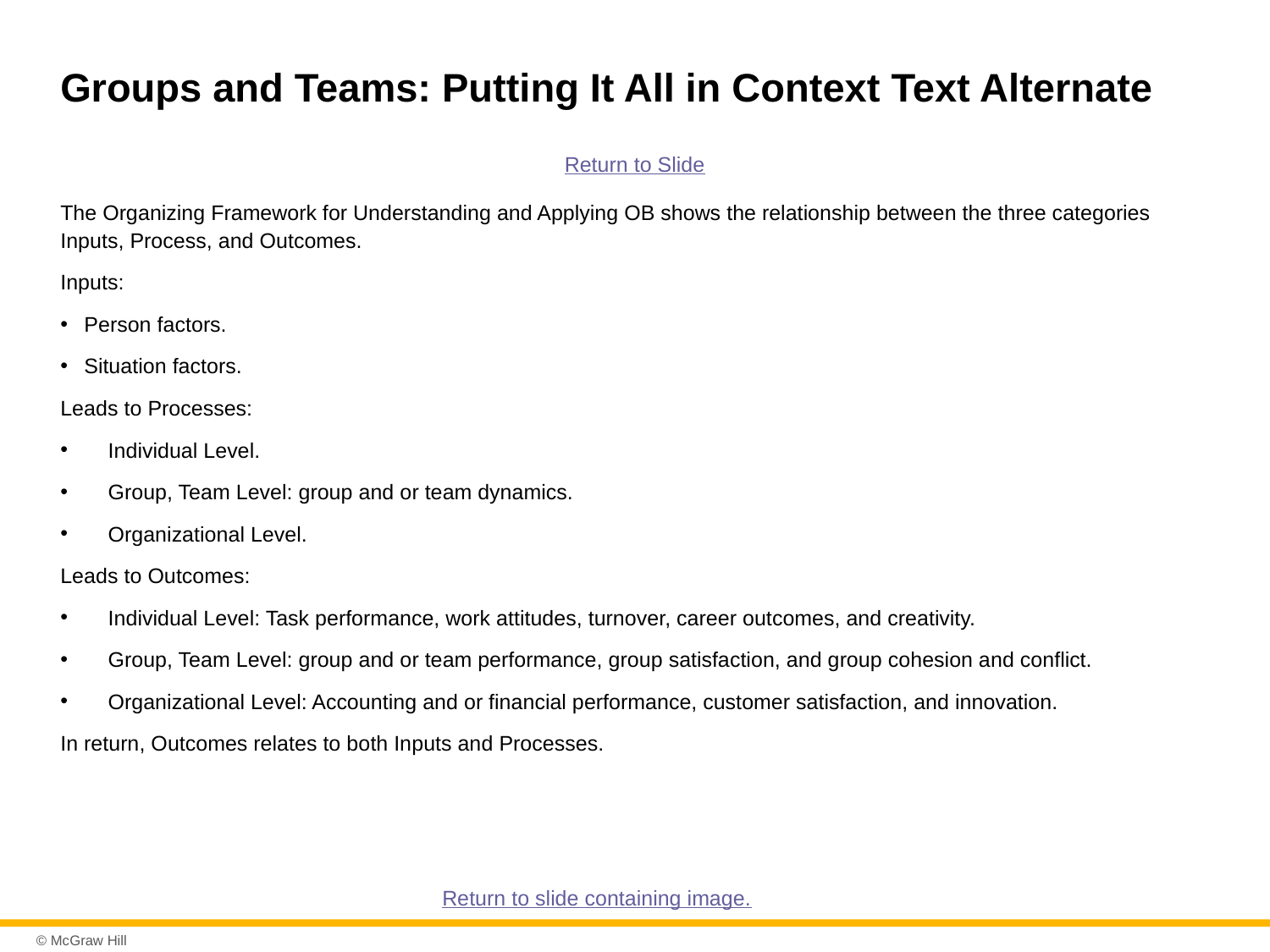

# Groups and Teams: Putting It All in Context Text Alternate
Return to Slide
The Organizing Framework for Understanding and Applying OB shows the relationship between the three categories Inputs, Process, and Outcomes.
Inputs:
Person factors.
Situation factors.
Leads to Processes:
Individual Level.
Group, Team Level: group and or team dynamics.
Organizational Level.
Leads to Outcomes:
Individual Level: Task performance, work attitudes, turnover, career outcomes, and creativity.
Group, Team Level: group and or team performance, group satisfaction, and group cohesion and conflict.
Organizational Level: Accounting and or financial performance, customer satisfaction, and innovation.
In return, Outcomes relates to both Inputs and Processes.

Return to slide containing image.